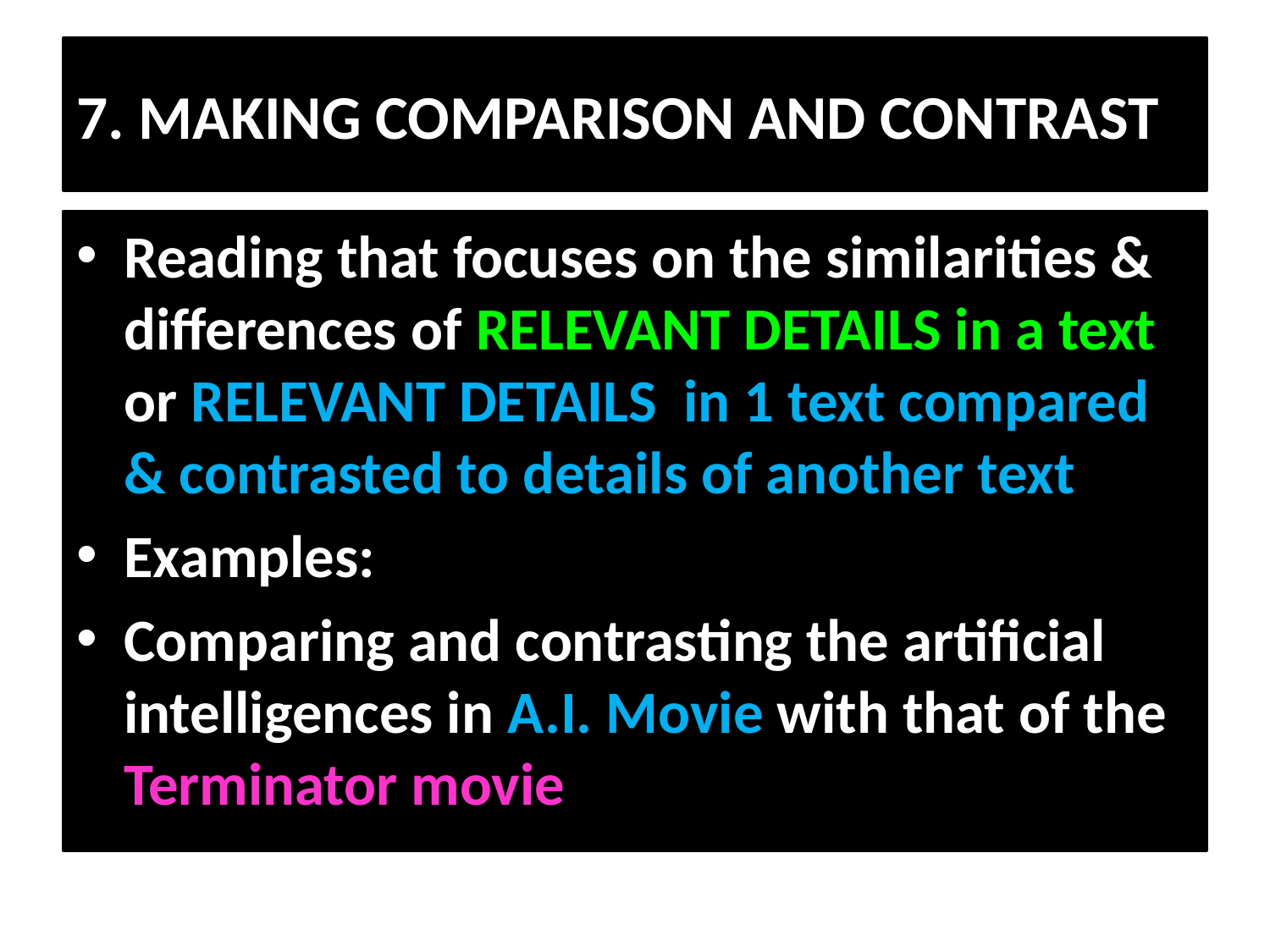

# 7. MAKING COMPARISON AND CONTRAST
Reading that focuses on the similarities & differences of RELEVANT DETAILS in a text or RELEVANT DETAILS  in 1 text compared & contrasted to details of another text
Examples:
Comparing and contrasting the artificial intelligences in A.I. Movie with that of the Terminator movie